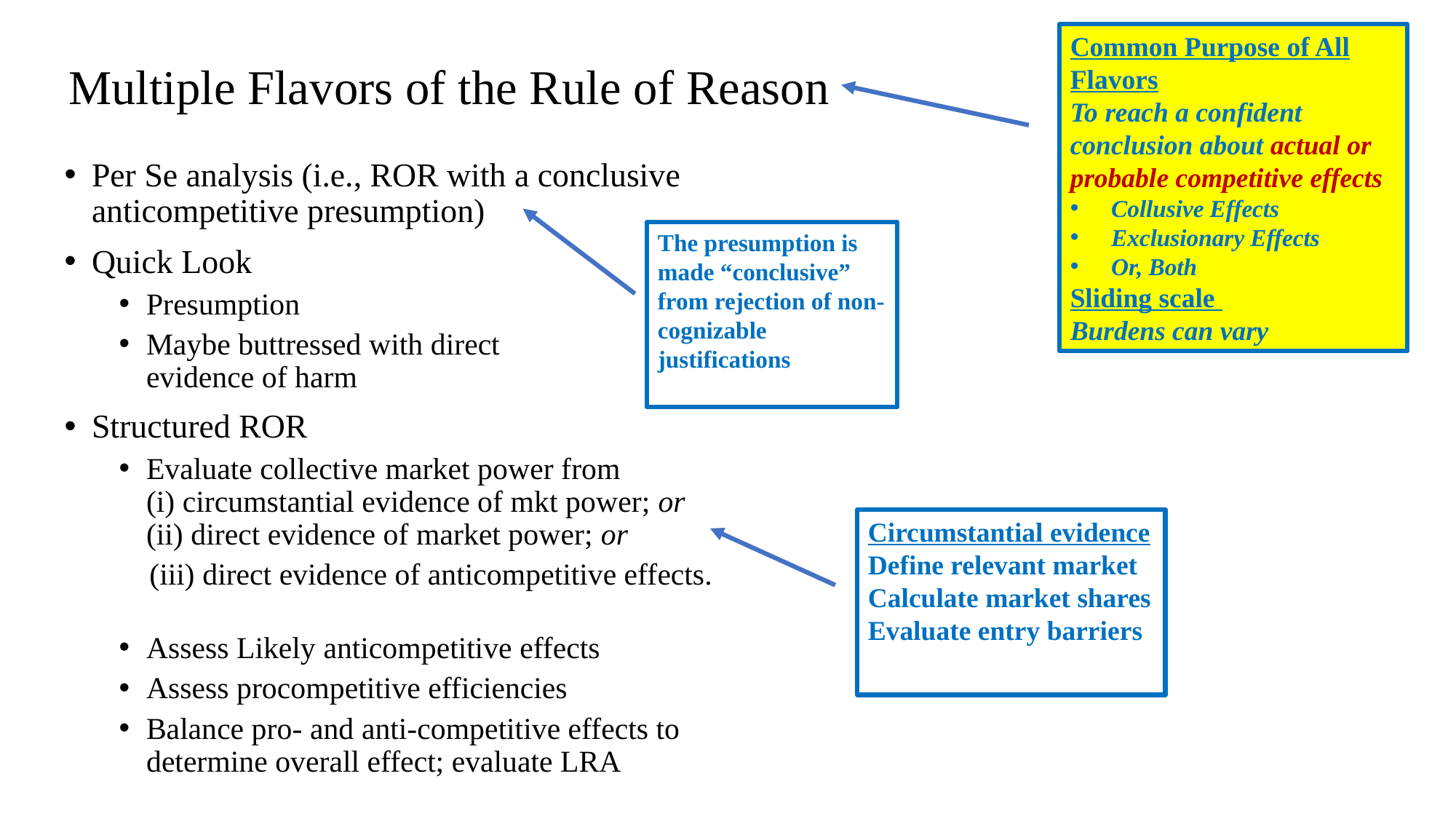

# Multiple Flavors of the Rule of Reason
Common Purpose of All Flavors
To reach a confident conclusion about actual or probable competitive effects
Collusive Effects
Exclusionary Effects
Or, Both
Sliding scale
Burdens can vary
Per Se analysis (i.e., ROR with a conclusive anticompetitive presumption)
Quick Look
Presumption
Maybe buttressed with direct
evidence of harm
Structured ROR
Evaluate collective market power from
(i) circumstantial evidence of mkt power; or
(ii) direct evidence of market power; or
    (iii) direct evidence of anticompetitive effects.
Assess Likely anticompetitive effects
Assess procompetitive efficiencies
Balance pro- and anti-competitive effects to determine overall effect; evaluate LRA
The presumption is made “conclusive” from rejection of non-cognizable justifications

Circumstantial evidence
Define relevant market
Calculate market shares
Evaluate entry barriers